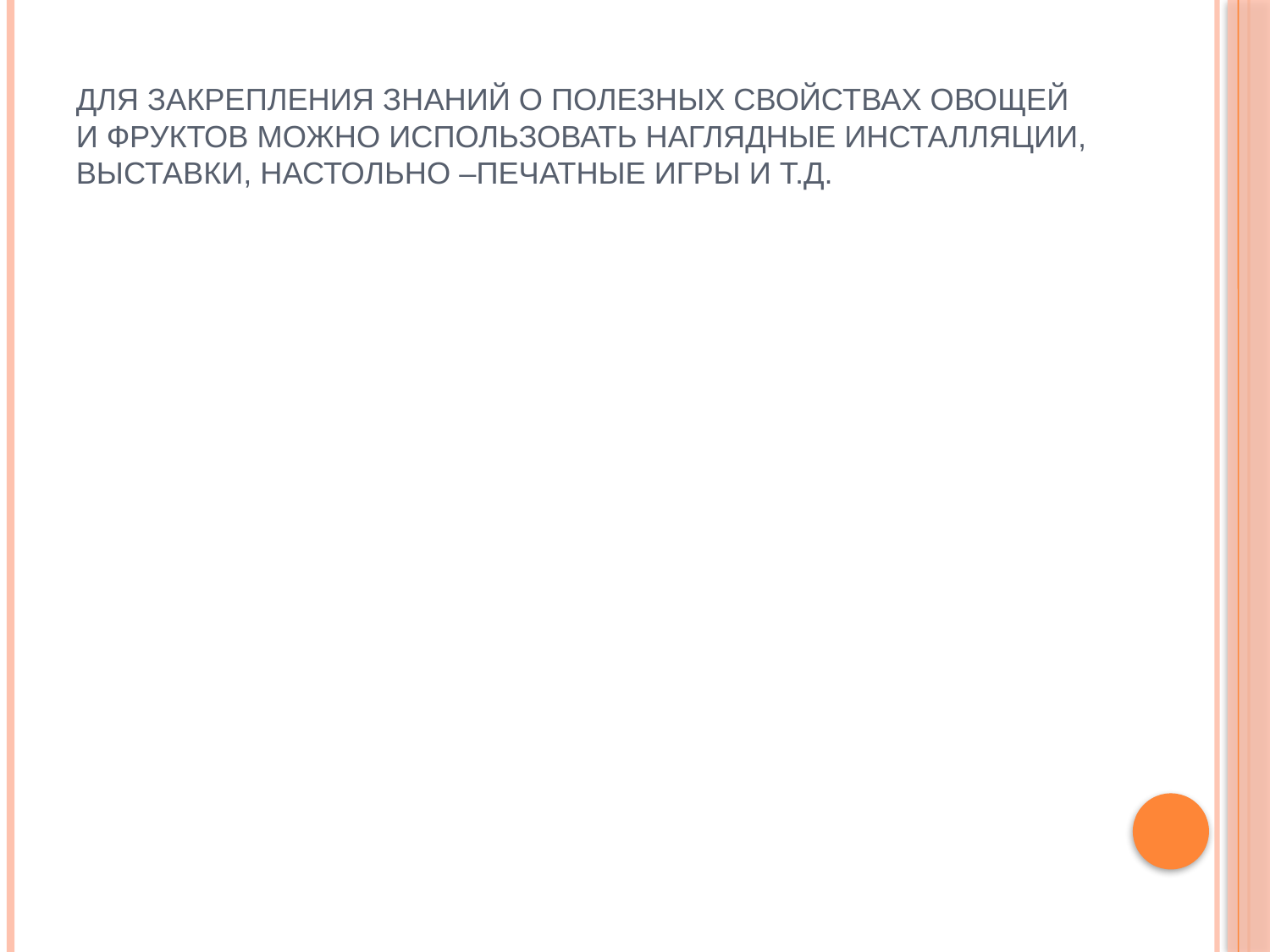

# Для закрепления знаний о полезных свойствах овощей и фруктов можно использовать наглядные инсталляции, выставки, настольно –печатные игры и т.д.